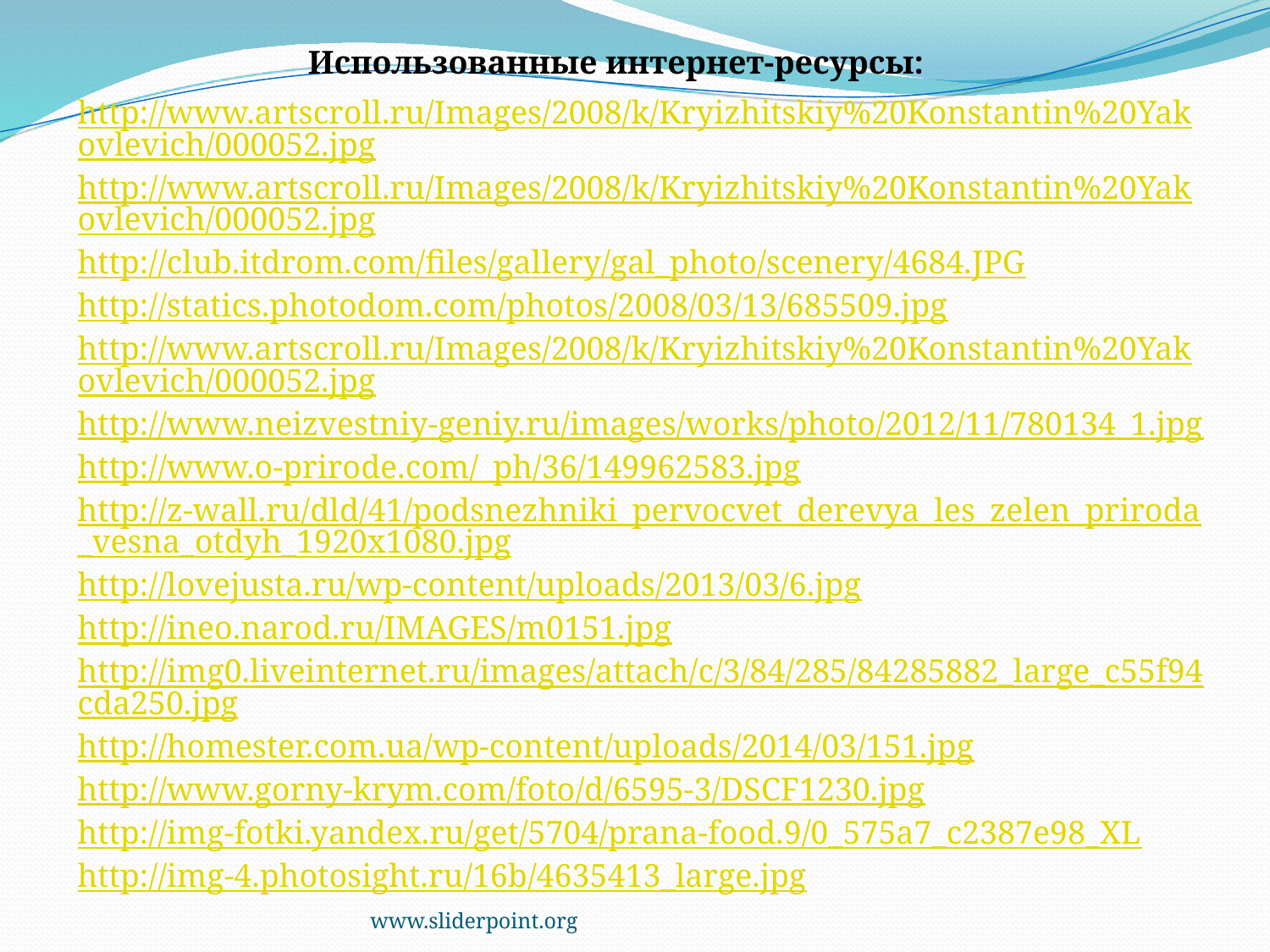

Использованные интернет-ресурсы:
http://www.artscroll.ru/Images/2008/k/Kryizhitskiy%20Konstantin%20Yakovlevich/000052.jpg
http://www.artscroll.ru/Images/2008/k/Kryizhitskiy%20Konstantin%20Yakovlevich/000052.jpg
http://club.itdrom.com/files/gallery/gal_photo/scenery/4684.JPG
http://statics.photodom.com/photos/2008/03/13/685509.jpg
http://www.artscroll.ru/Images/2008/k/Kryizhitskiy%20Konstantin%20Yakovlevich/000052.jpg
http://www.neizvestniy-geniy.ru/images/works/photo/2012/11/780134_1.jpg
http://www.o-prirode.com/_ph/36/149962583.jpg
http://z-wall.ru/dld/41/podsnezhniki_pervocvet_derevya_les_zelen_priroda_vesna_otdyh_1920x1080.jpg
http://lovejusta.ru/wp-content/uploads/2013/03/6.jpg
http://ineo.narod.ru/IMAGES/m0151.jpg
http://img0.liveinternet.ru/images/attach/c/3/84/285/84285882_large_c55f94cda250.jpg
http://homester.com.ua/wp-content/uploads/2014/03/151.jpg
http://www.gorny-krym.com/foto/d/6595-3/DSCF1230.jpg
http://img-fotki.yandex.ru/get/5704/prana-food.9/0_575a7_c2387e98_XL
http://img-4.photosight.ru/16b/4635413_large.jpg
www.sliderpoint.org